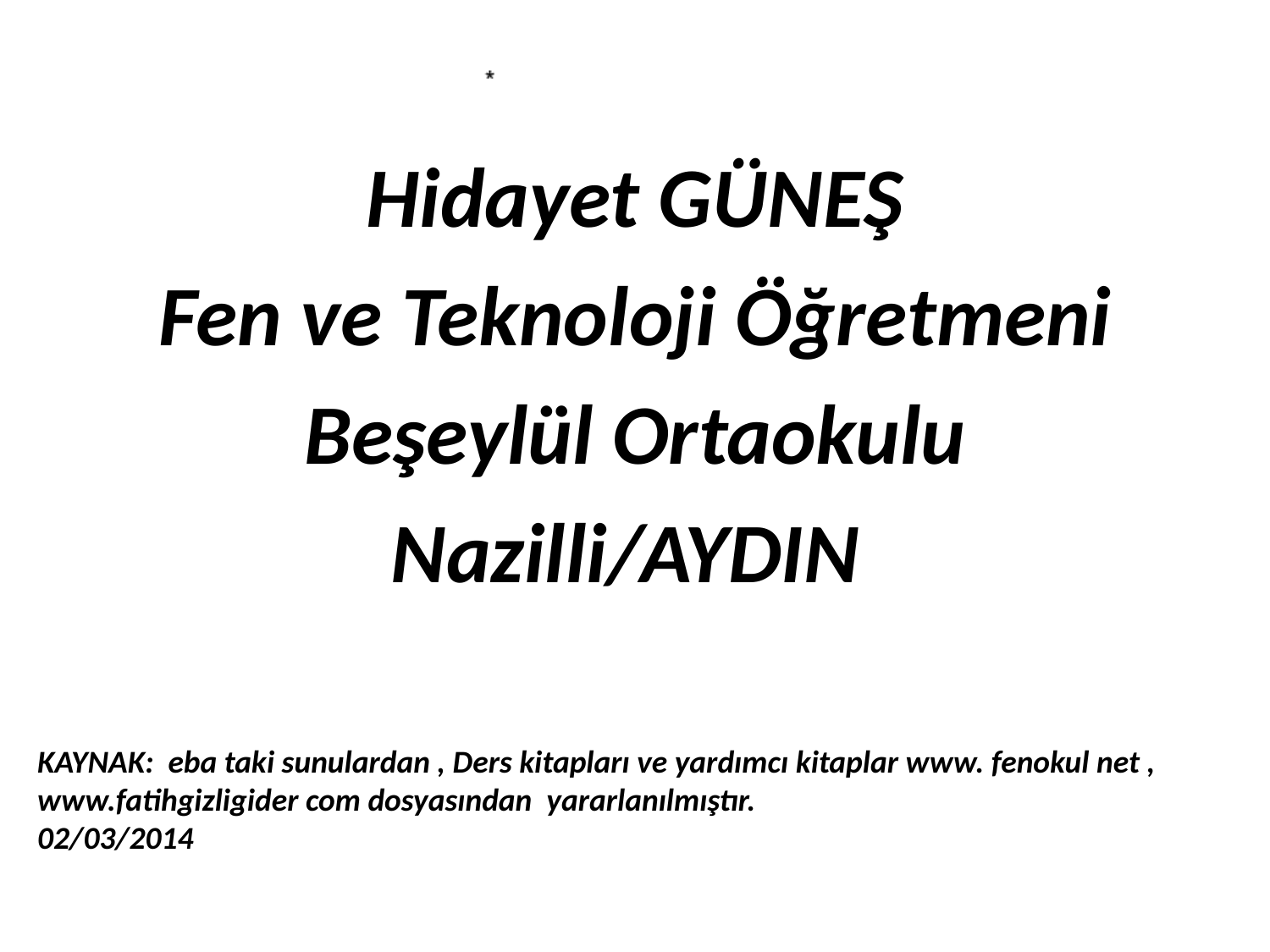

Hidayet GÜNEŞ
Fen ve Teknoloji Öğretmeni
Beşeylül Ortaokulu
Nazilli/AYDIN
KAYNAK:  eba taki sunulardan , Ders kitapları ve yardımcı kitaplar www. fenokul net , www.fatihgizligider com dosyasından  yararlanılmıştır.
02/03/2014